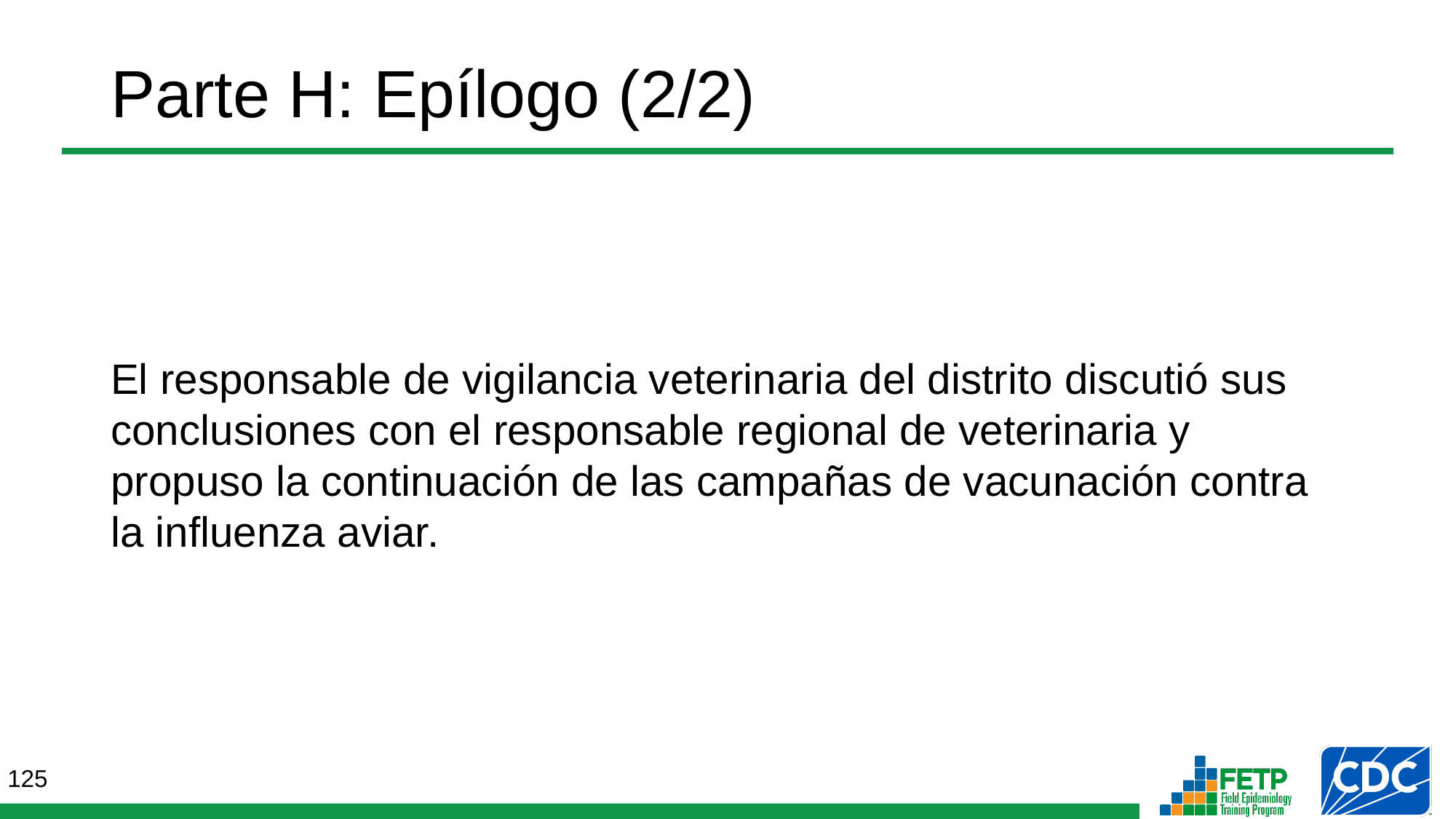

# Parte H: Epílogo (2/2)
El responsable de vigilancia veterinaria del distrito discutió sus conclusiones con el responsable regional de veterinaria y propuso la continuación de las campañas de vacunación contra la influenza aviar.